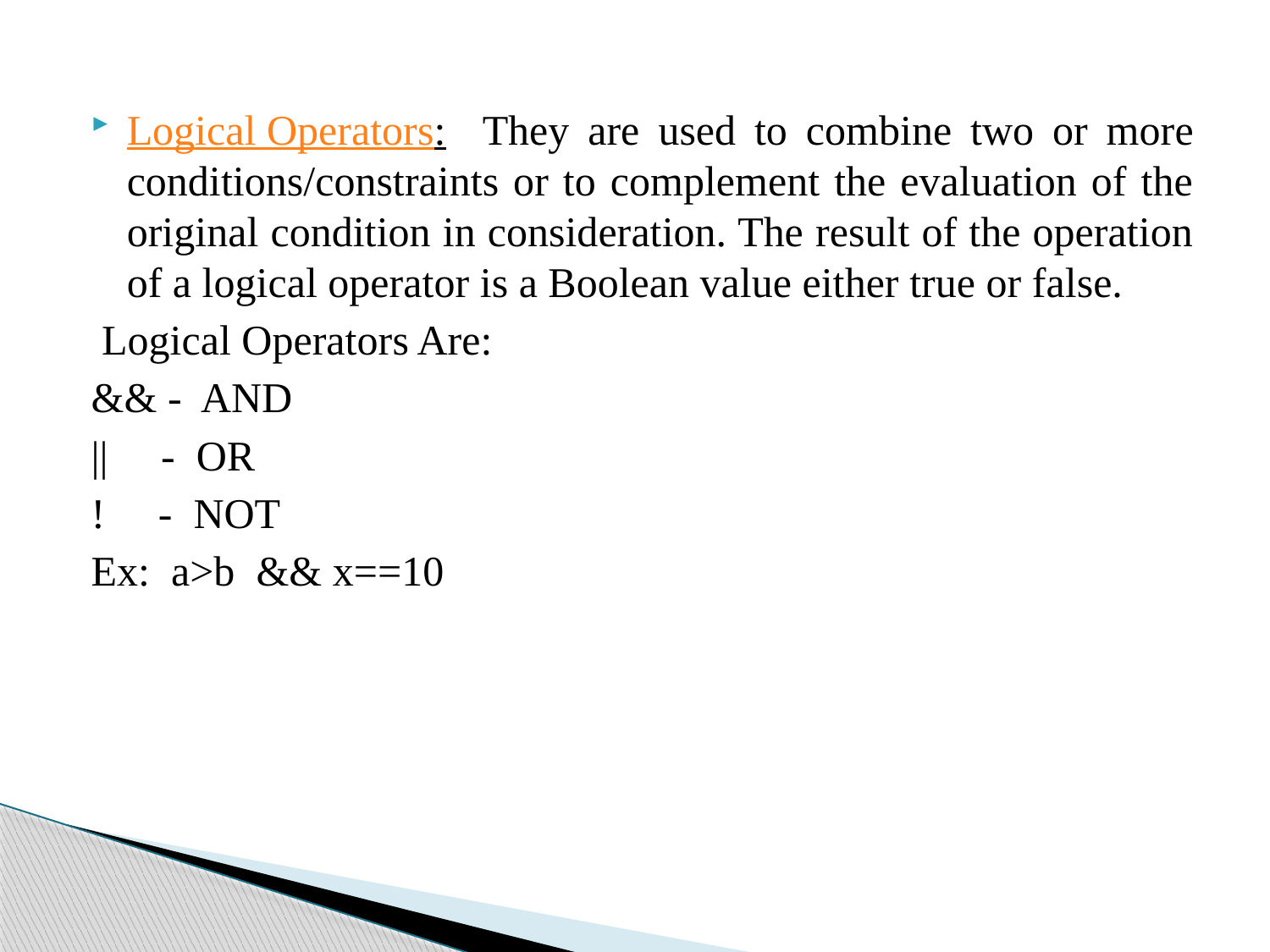

Logical Operators:  They are used to combine two or more conditions/constraints or to complement the evaluation of the original condition in consideration. The result of the operation of a logical operator is a Boolean value either true or false.
 Logical Operators Are:
&& -  AND
||     -  OR
!     -  NOT
Ex:  a>b  && x==10